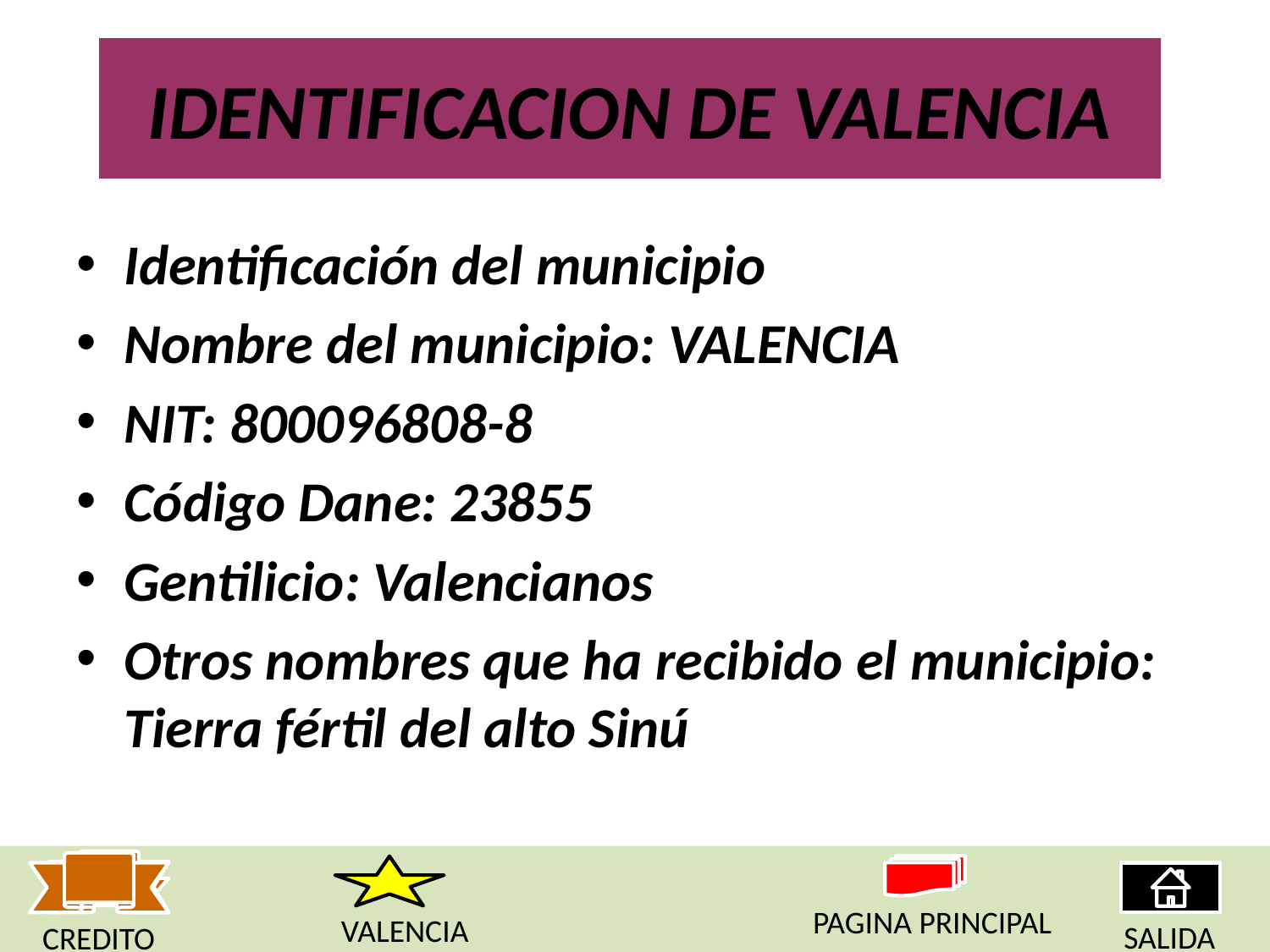

# IDENTIFICACION DE VALENCIA
Identificación del municipio
Nombre del municipio: VALENCIA
NIT: 800096808-8
Código Dane: 23855
Gentilicio: Valencianos
Otros nombres que ha recibido el municipio: Tierra fértil del alto Sinú

PAGINA PRINCIPAL
VALENCIA
SALIDA
CREDITO